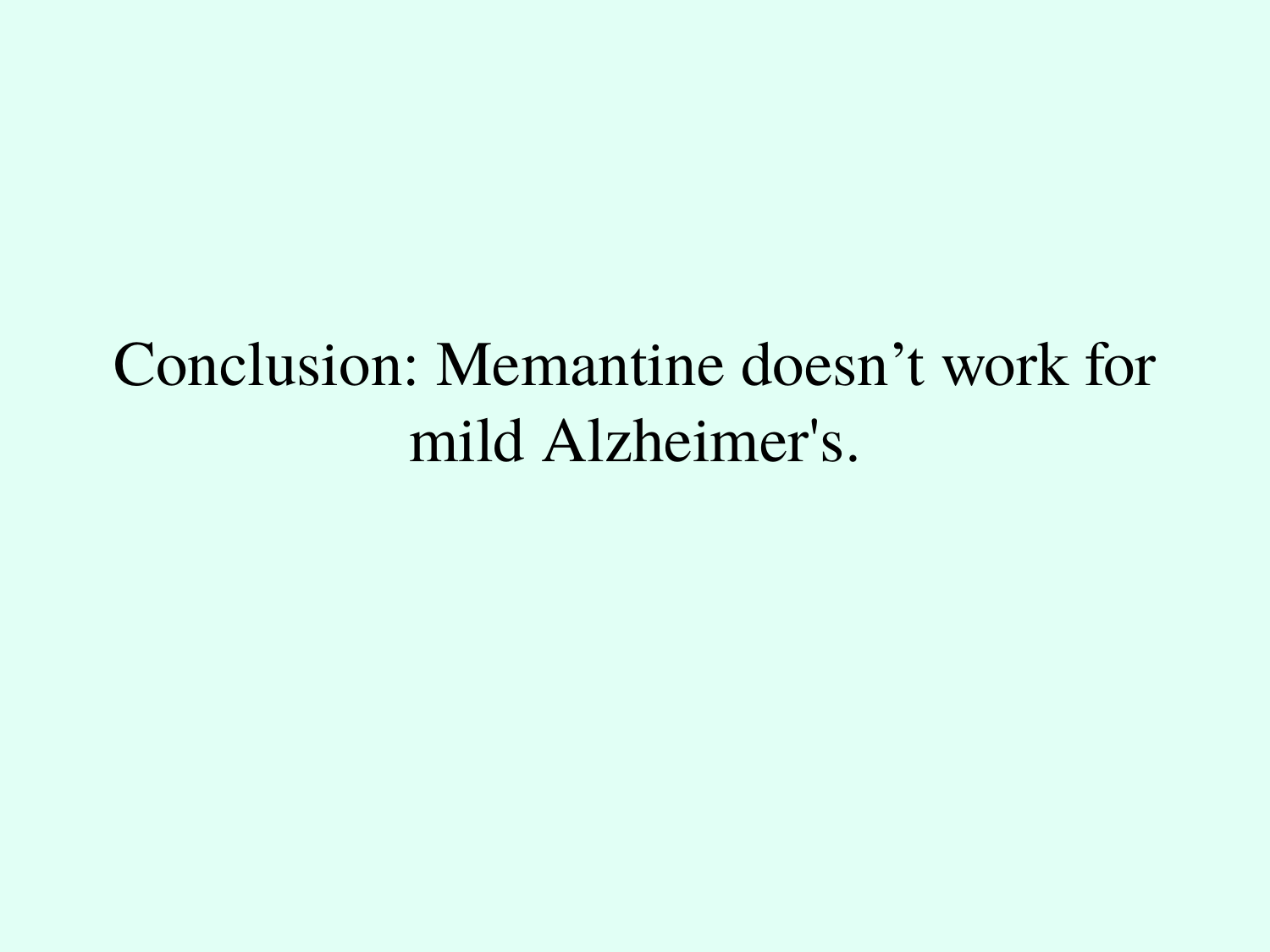

Conclusion: Memantine doesn’t work for mild Alzheimer's.